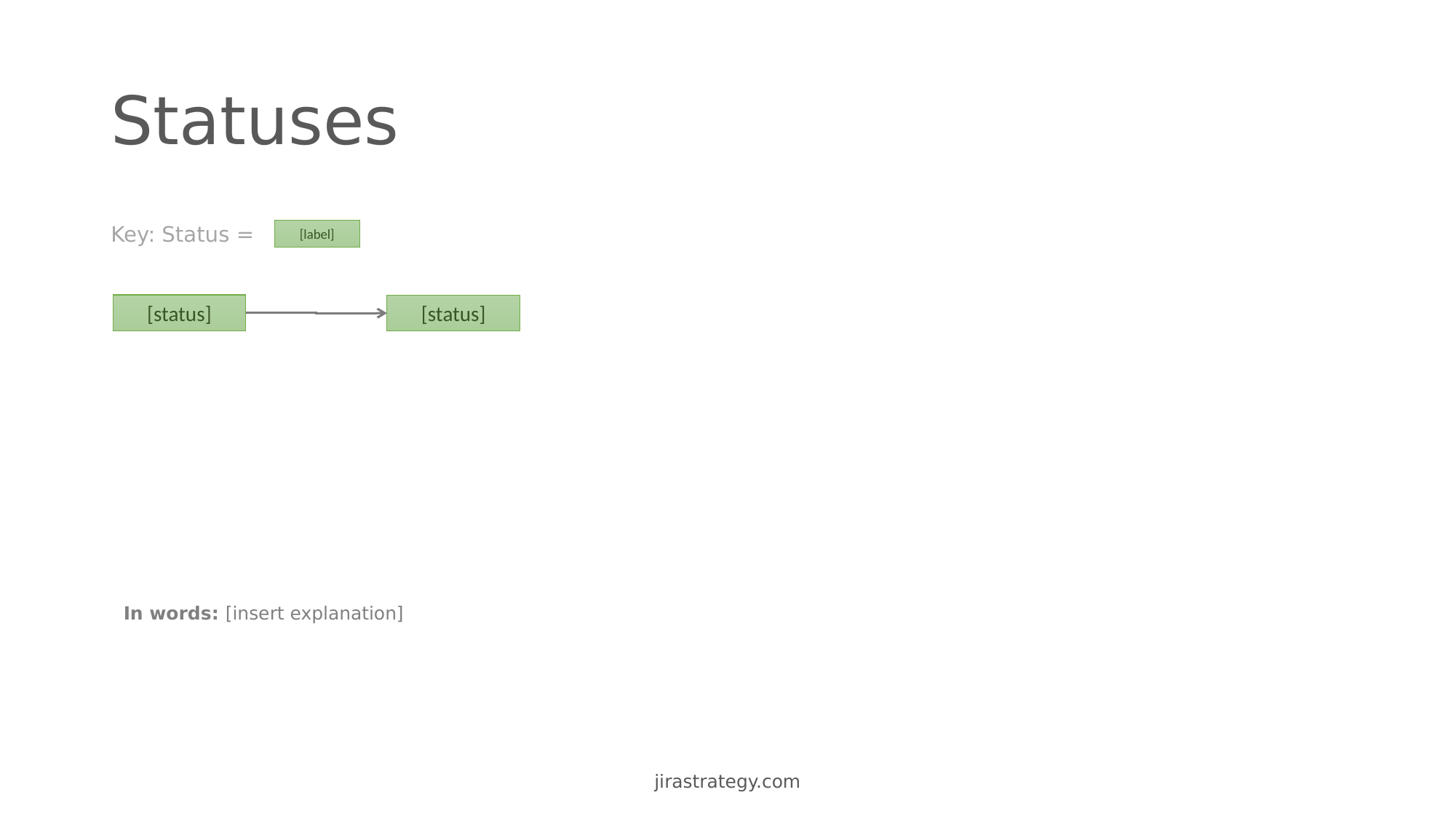

# Statuses
Key: Status =
[label]
[status]
[status]
In words: [insert explanation]
jirastrategy.com